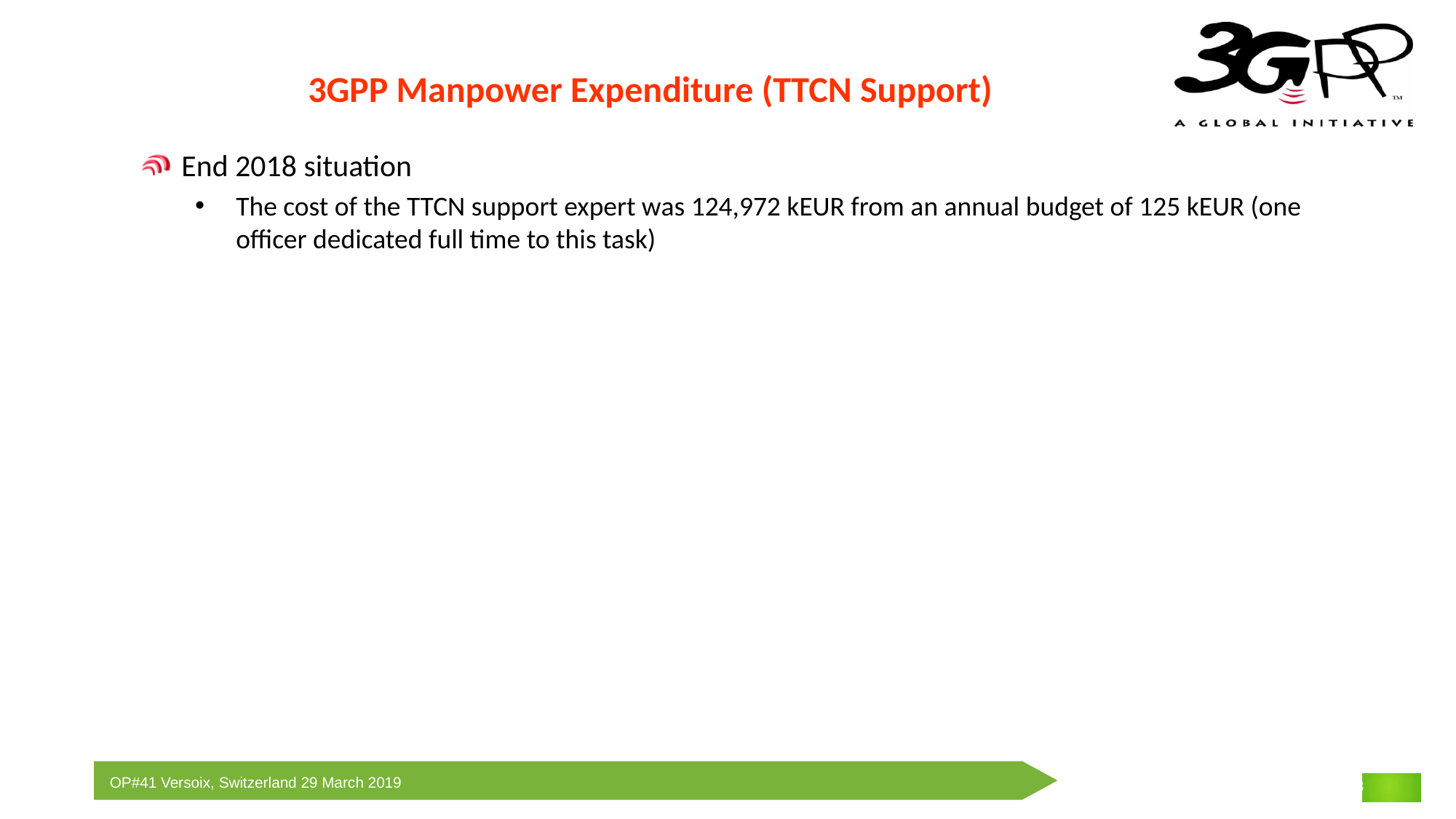

3GPP Manpower Expenditure (TTCN Support)

End 2018 situation
The cost of the TTCN support expert was 124,972 kEUR from an annual budget of 125 kEUR (one officer dedicated full time to this task)